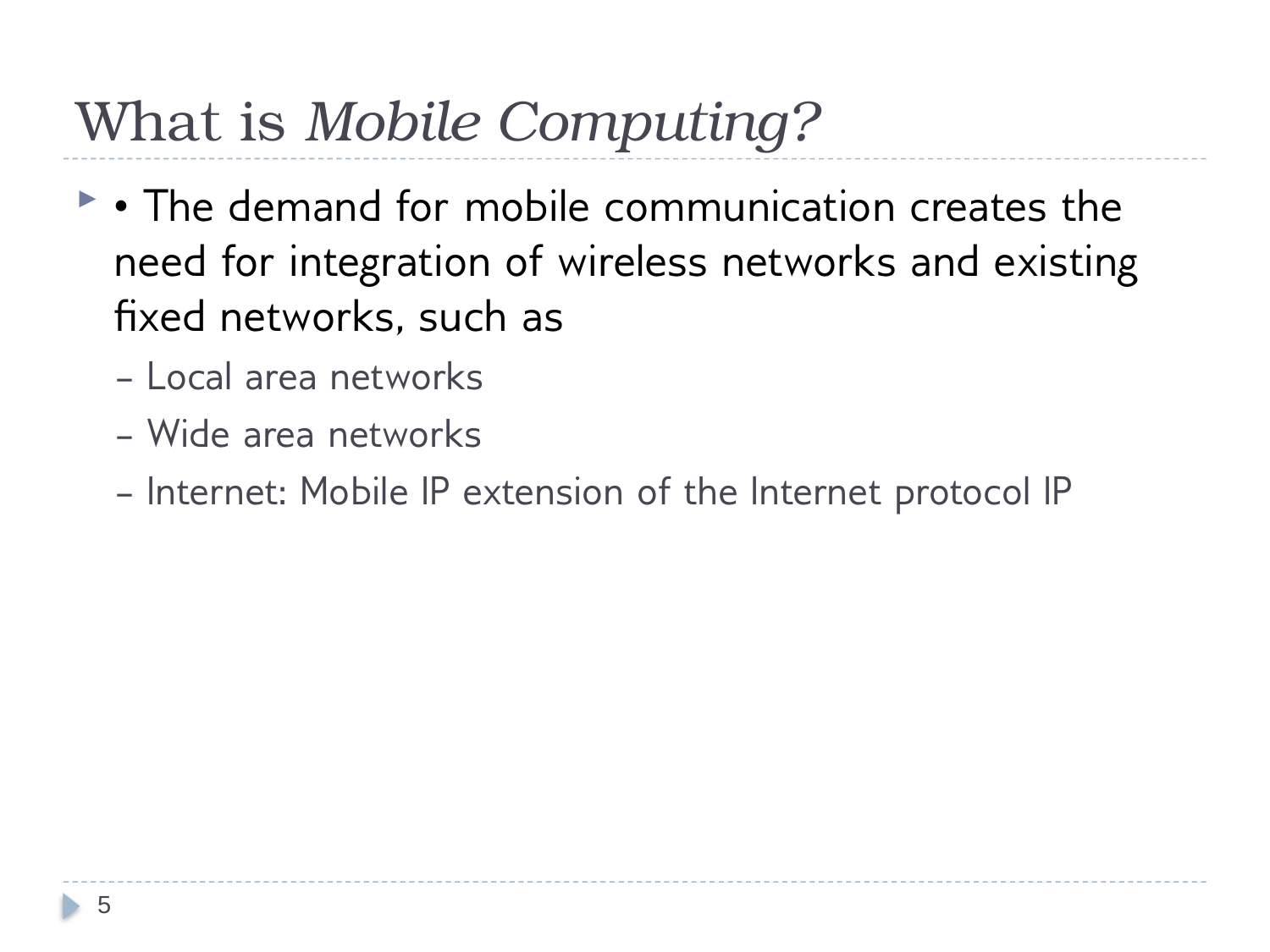

# What is Mobile Computing?
• The demand for mobile communication creates the need for integration of wireless networks and existing fixed networks, such as
– Local area networks
– Wide area networks
– Internet: Mobile IP extension of the Internet protocol IP
5